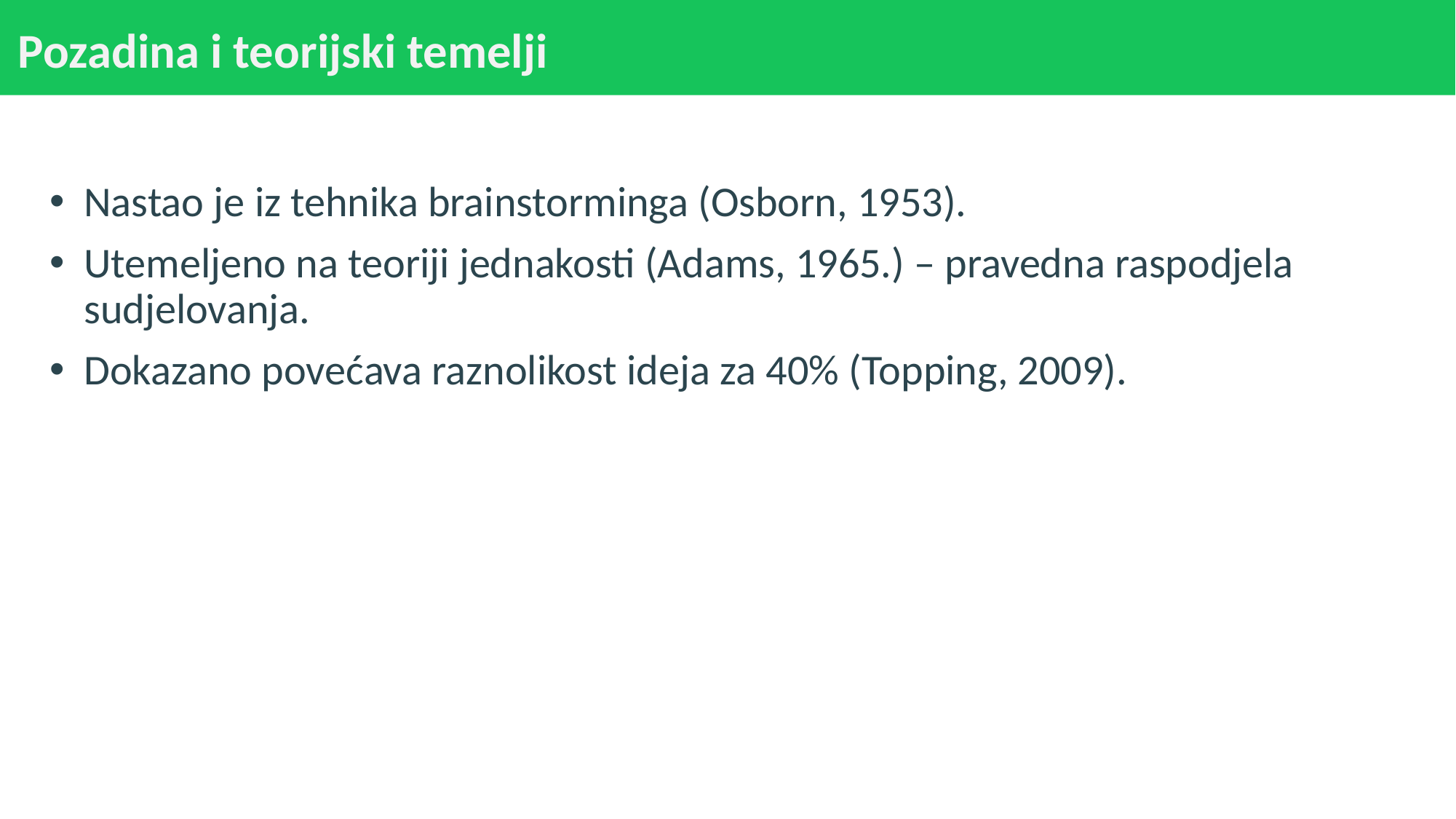

# Pozadina i teorijski temelji
Nastao je iz tehnika brainstorminga (Osborn, 1953).
Utemeljeno na teoriji jednakosti (Adams, 1965.) – pravedna raspodjela sudjelovanja.
Dokazano povećava raznolikost ideja za 40% (Topping, 2009).